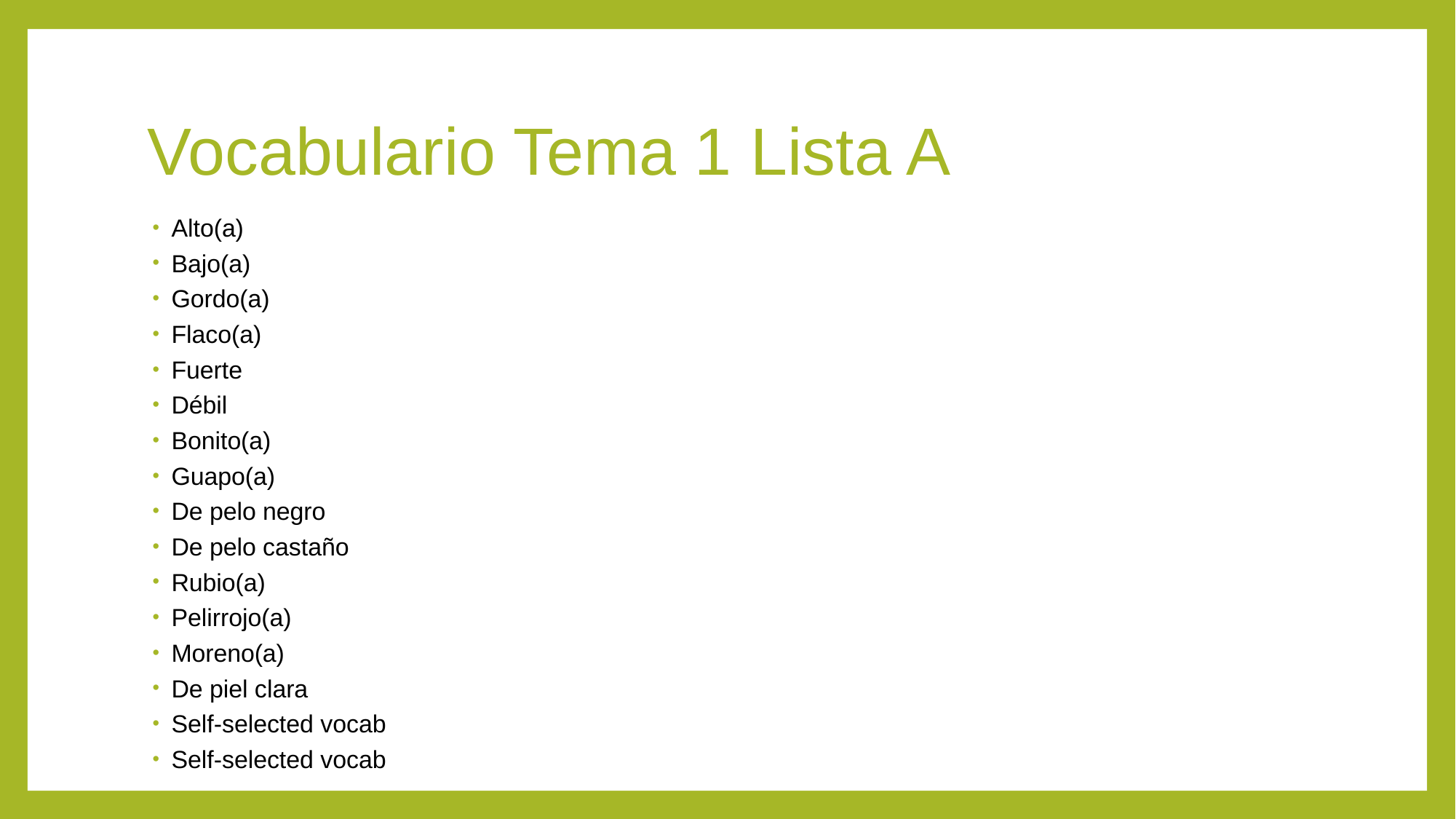

# Vocabulario Tema 1 Lista A
Alto(a)
Bajo(a)
Gordo(a)
Flaco(a)
Fuerte
Débil
Bonito(a)
Guapo(a)
De pelo negro
De pelo castaño
Rubio(a)
Pelirrojo(a)
Moreno(a)
De piel clara
Self-selected vocab
Self-selected vocab